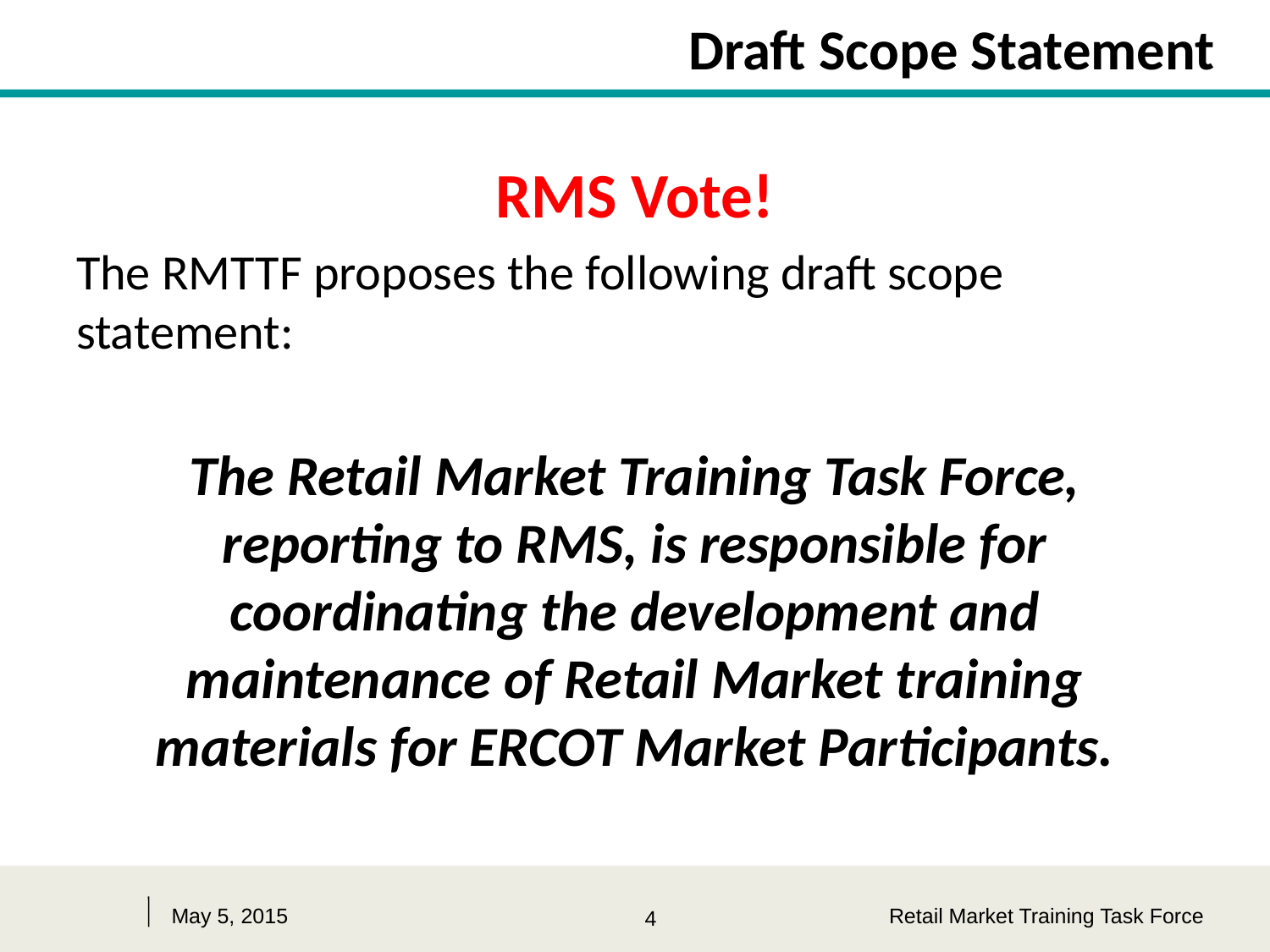

# Draft Scope Statement
RMS Vote!
The RMTTF proposes the following draft scope statement:

The Retail Market Training Task Force, reporting to RMS, is responsible for coordinating the development and maintenance of Retail Market training materials for ERCOT Market Participants.

May 5, 2015
Retail Market Training Task Force